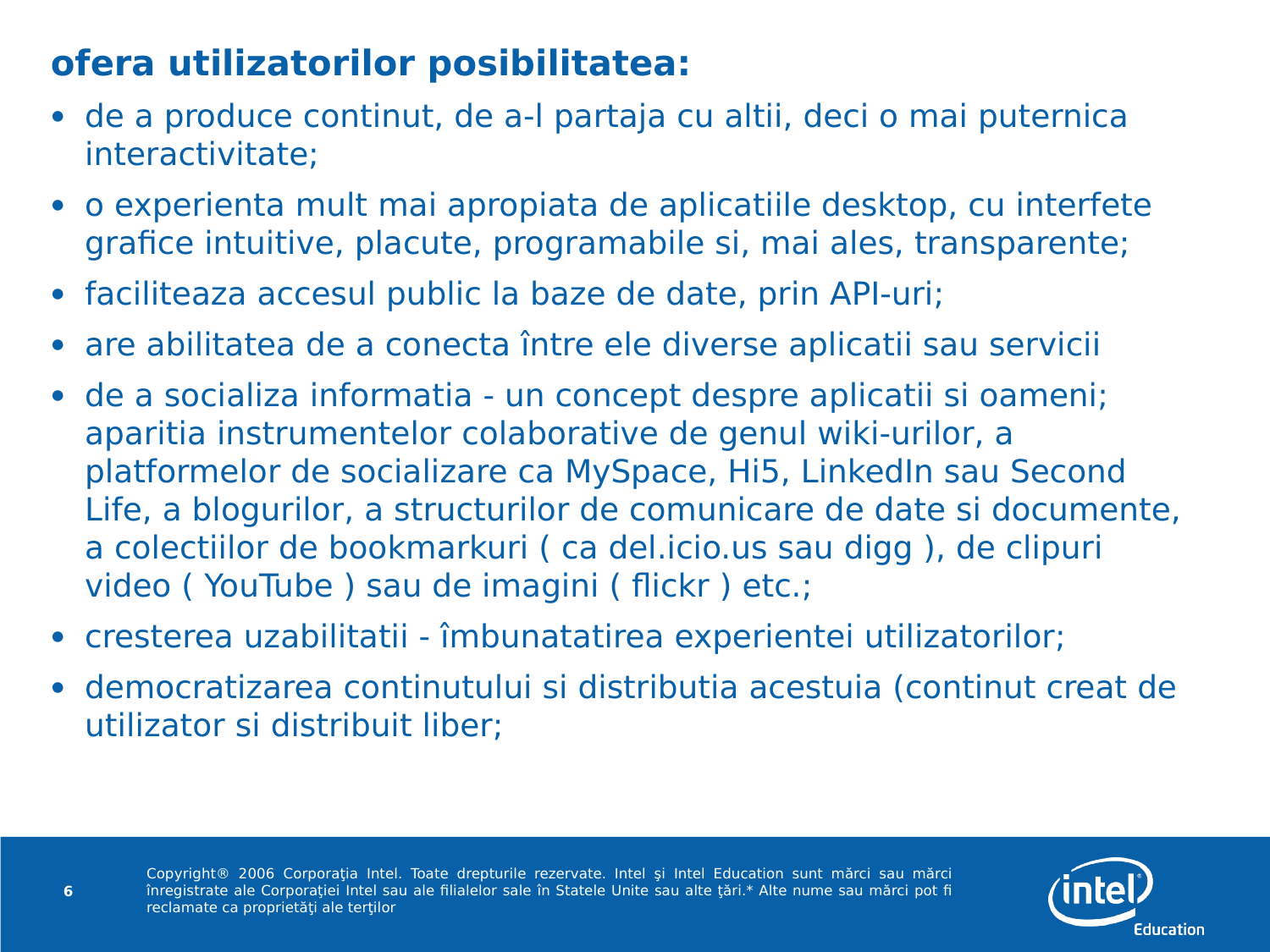

ofera utilizatorilor posibilitatea:
de a produce continut, de a-l partaja cu altii, deci o mai puternica interactivitate;
o experienta mult mai apropiata de aplicatiile desktop, cu interfete grafice intuitive, placute, programabile si, mai ales, transparente;
faciliteaza accesul public la baze de date, prin API-uri;
are abilitatea de a conecta între ele diverse aplicatii sau servicii
de a socializa informatia - un concept despre aplicatii si oameni; aparitia instrumentelor colaborative de genul wiki-urilor, a platformelor de socializare ca MySpace, Hi5, LinkedIn sau Second Life, a blogurilor, a structurilor de comunicare de date si documente, a colectiilor de bookmarkuri ( ca del.icio.us sau digg ), de clipuri video ( YouTube ) sau de imagini ( flickr ) etc.;
cresterea uzabilitatii - îmbunatatirea experientei utilizatorilor;
democratizarea continutului si distributia acestuia (continut creat de utilizator si distribuit liber;
6